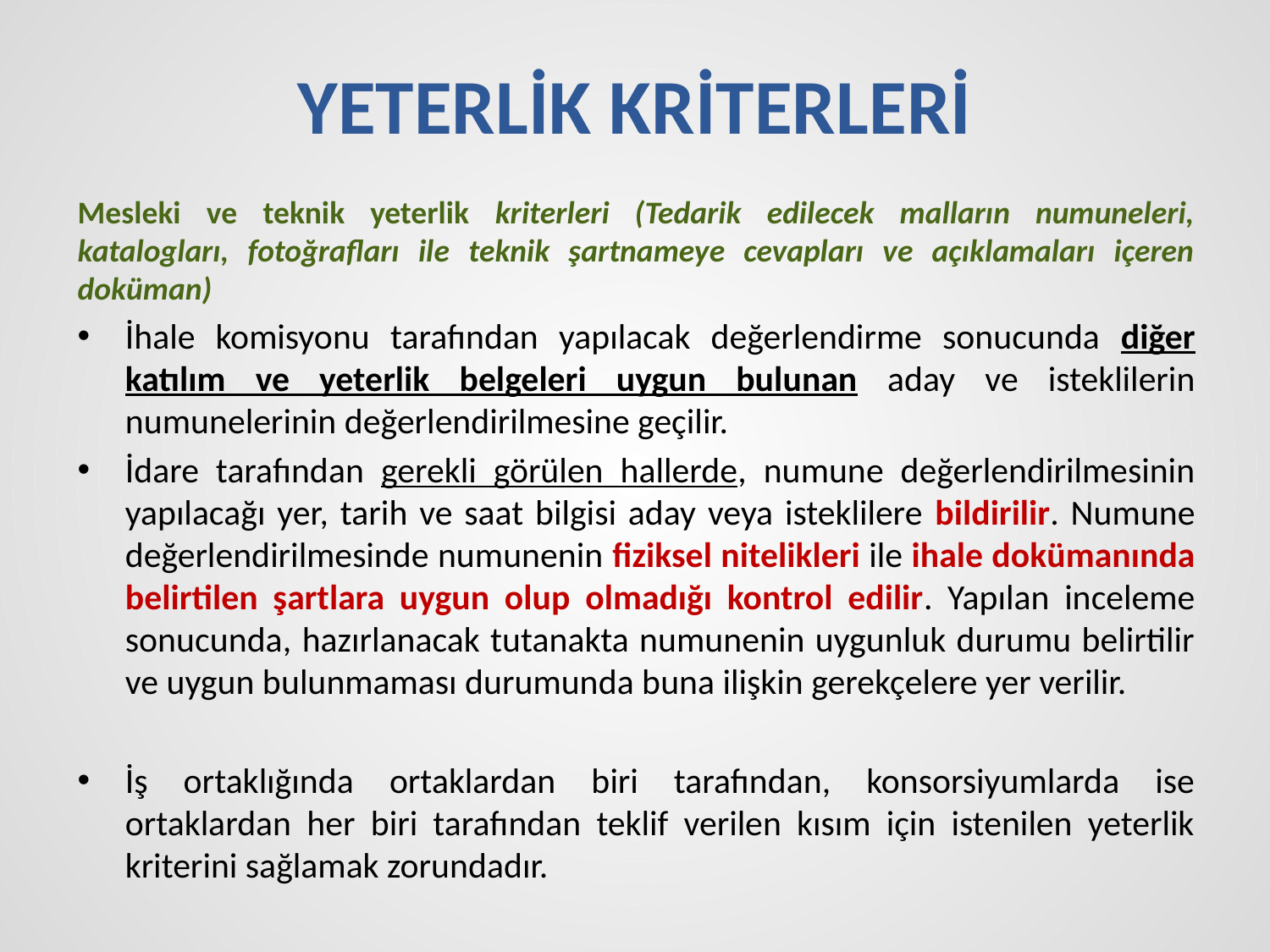

# YETERLİK KRİTERLERİ
Mesleki ve teknik yeterlik kriterleri (Tedarik edilecek malların numuneleri, katalogları, fotoğrafları ile teknik şartnameye cevapları ve açıklamaları içeren doküman)
İhale komisyonu tarafından yapılacak değerlendirme sonucunda diğer katılım ve yeterlik belgeleri uygun bulunan aday ve isteklilerin numunelerinin değerlendirilmesine geçilir.
İdare tarafından gerekli görülen hallerde, numune değerlendirilmesinin yapılacağı yer, tarih ve saat bilgisi aday veya isteklilere bildirilir. Numune değerlendirilmesinde numunenin fiziksel nitelikleri ile ihale dokümanında belirtilen şartlara uygun olup olmadığı kontrol edilir. Yapılan inceleme sonucunda, hazırlanacak tutanakta numunenin uygunluk durumu belirtilir ve uygun bulunmaması durumunda buna ilişkin gerekçelere yer verilir.

İş ortaklığında ortaklardan biri tarafından, konsorsiyumlarda ise ortaklardan her biri tarafından teklif verilen kısım için istenilen yeterlik kriterini sağlamak zorundadır.